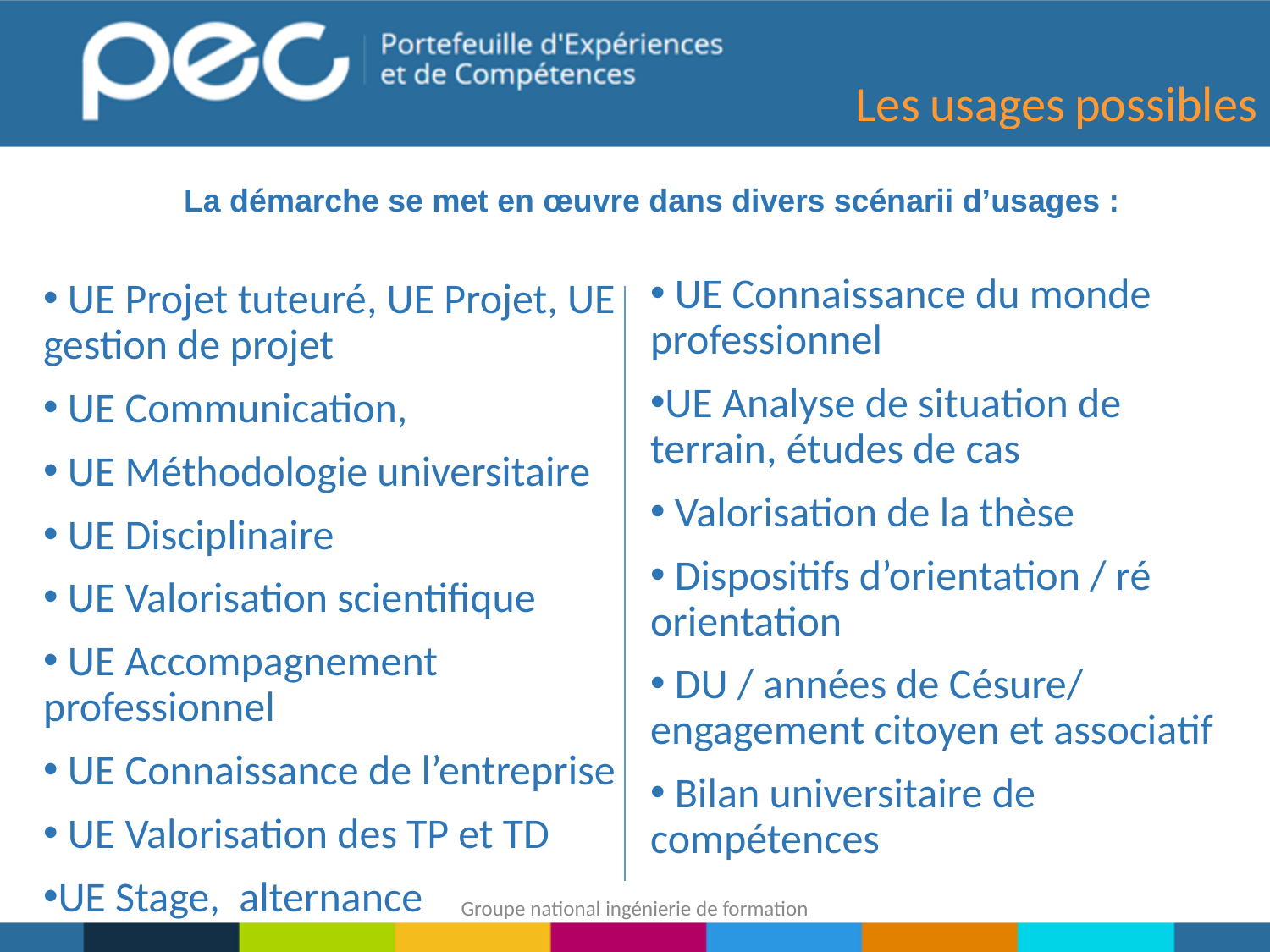

Les usages possibles

 UE Projet tuteuré, UE Projet, UE gestion de projet
 UE Communication,
 UE Méthodologie universitaire
 UE Disciplinaire
 UE Valorisation scientifique
 UE Accompagnement professionnel
 UE Connaissance de l’entreprise
 UE Valorisation des TP et TD
UE Stage,  alternance

 UE Connaissance du monde professionnel
UE Analyse de situation de terrain, études de cas
 Valorisation de la thèse
 Dispositifs d’orientation / ré orientation
 DU / années de Césure/ engagement citoyen et associatif
 Bilan universitaire de compétences

La démarche se met en œuvre dans divers scénarii d’usages :
Groupe national ingénierie de formation